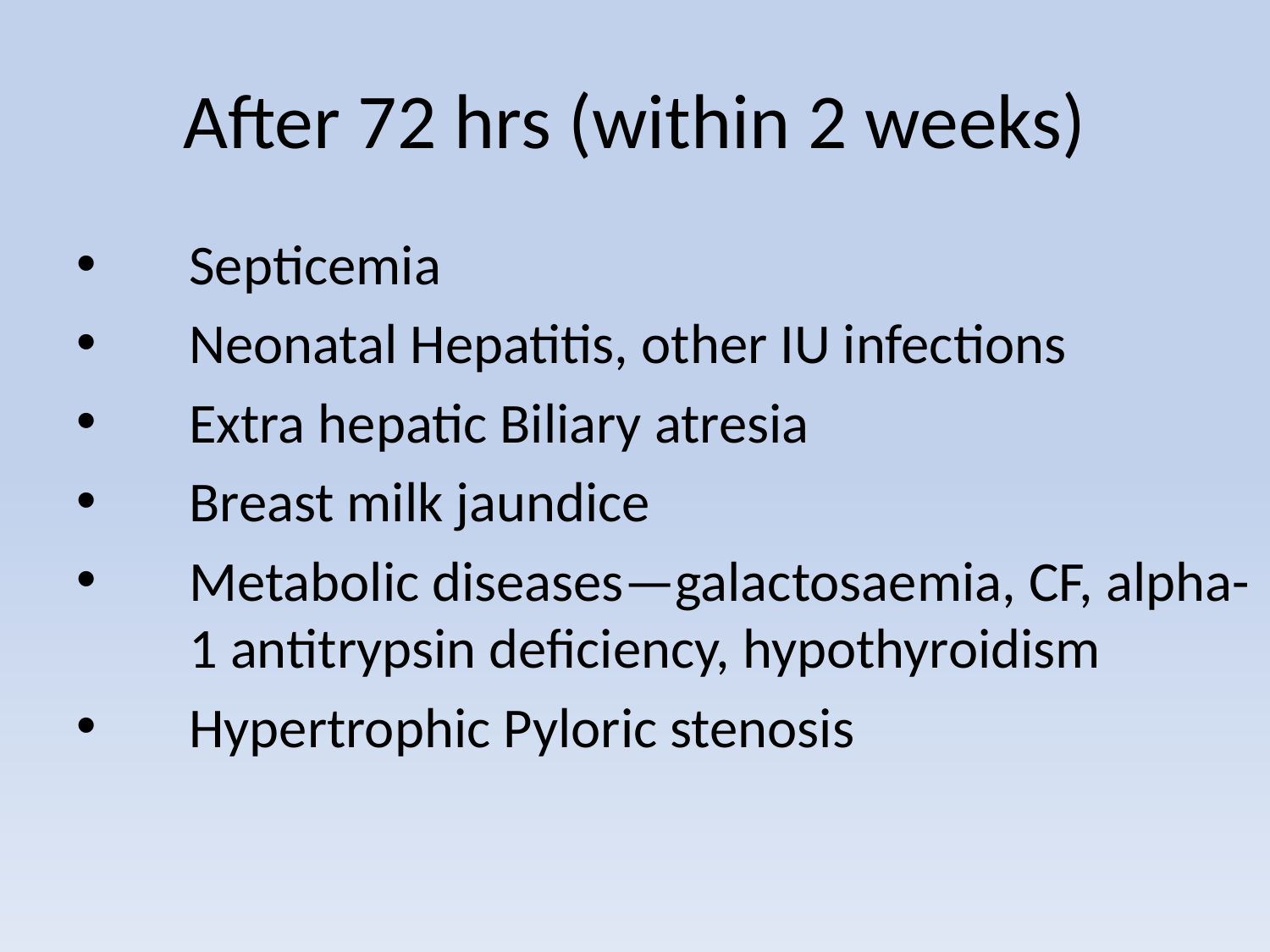

# After 72 hrs (within 2 weeks)
Septicemia
Neonatal Hepatitis, other IU infections
Extra hepatic Biliary atresia
Breast milk jaundice
Metabolic diseases—galactosaemia, CF, alpha-1 antitrypsin deficiency, hypothyroidism
Hypertrophic Pyloric stenosis